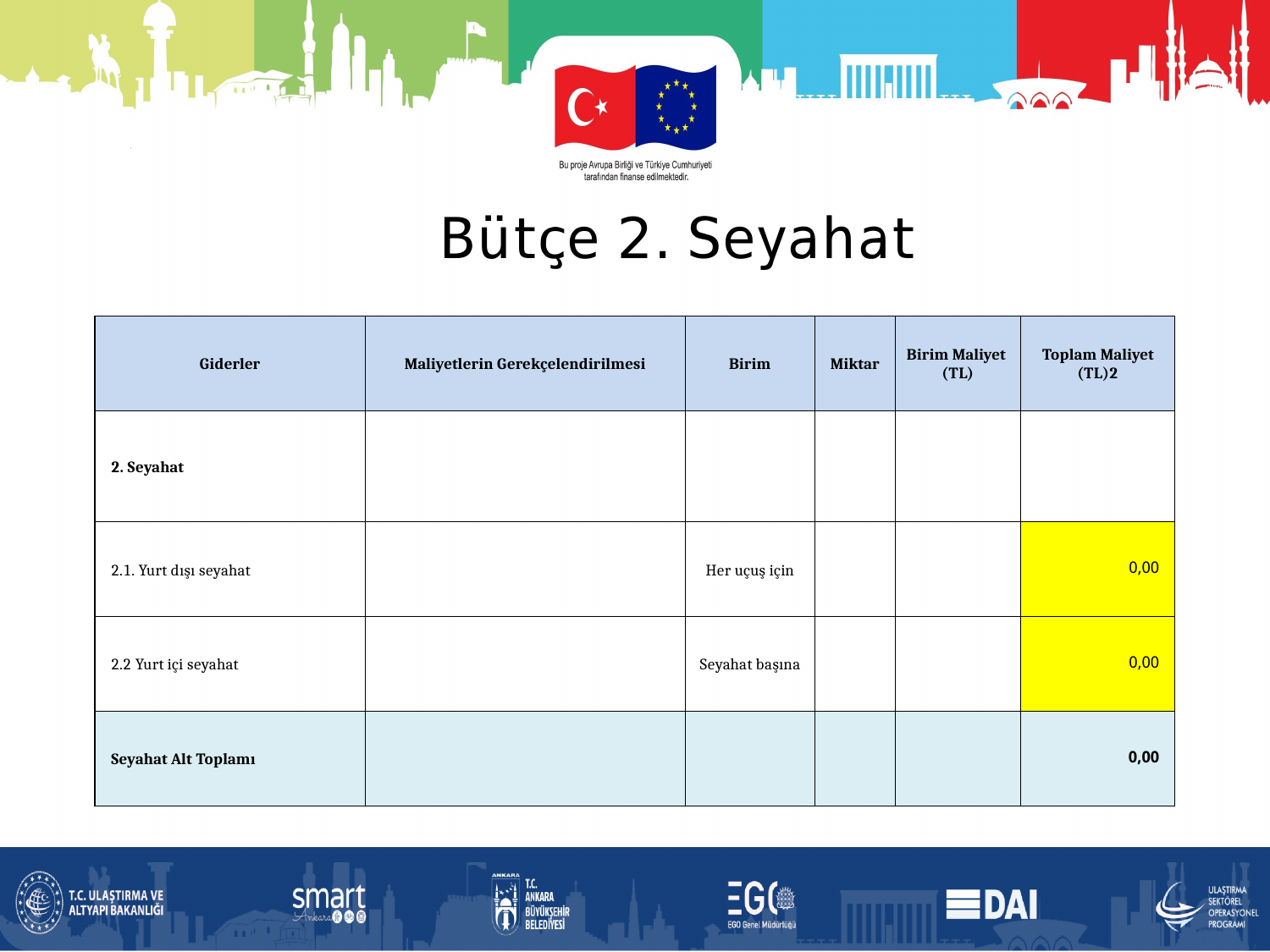

Bütçe 2. Seyahat
| Giderler | Maliyetlerin Gerekçelendirilmesi | Birim | Miktar | Birim Maliyet (TL) | Toplam Maliyet (TL)2 |
| --- | --- | --- | --- | --- | --- |
| 2. Seyahat |  |  |  |  |  |
| 2.1. Yurt dışı seyahat |  | Her uçuş için |  |  | 0,00 |
| 2.2 Yurt içi seyahat |  | Seyahat başına |  |  | 0,00 |
| Seyahat Alt Toplamı |  |  |  |  | 0,00 |